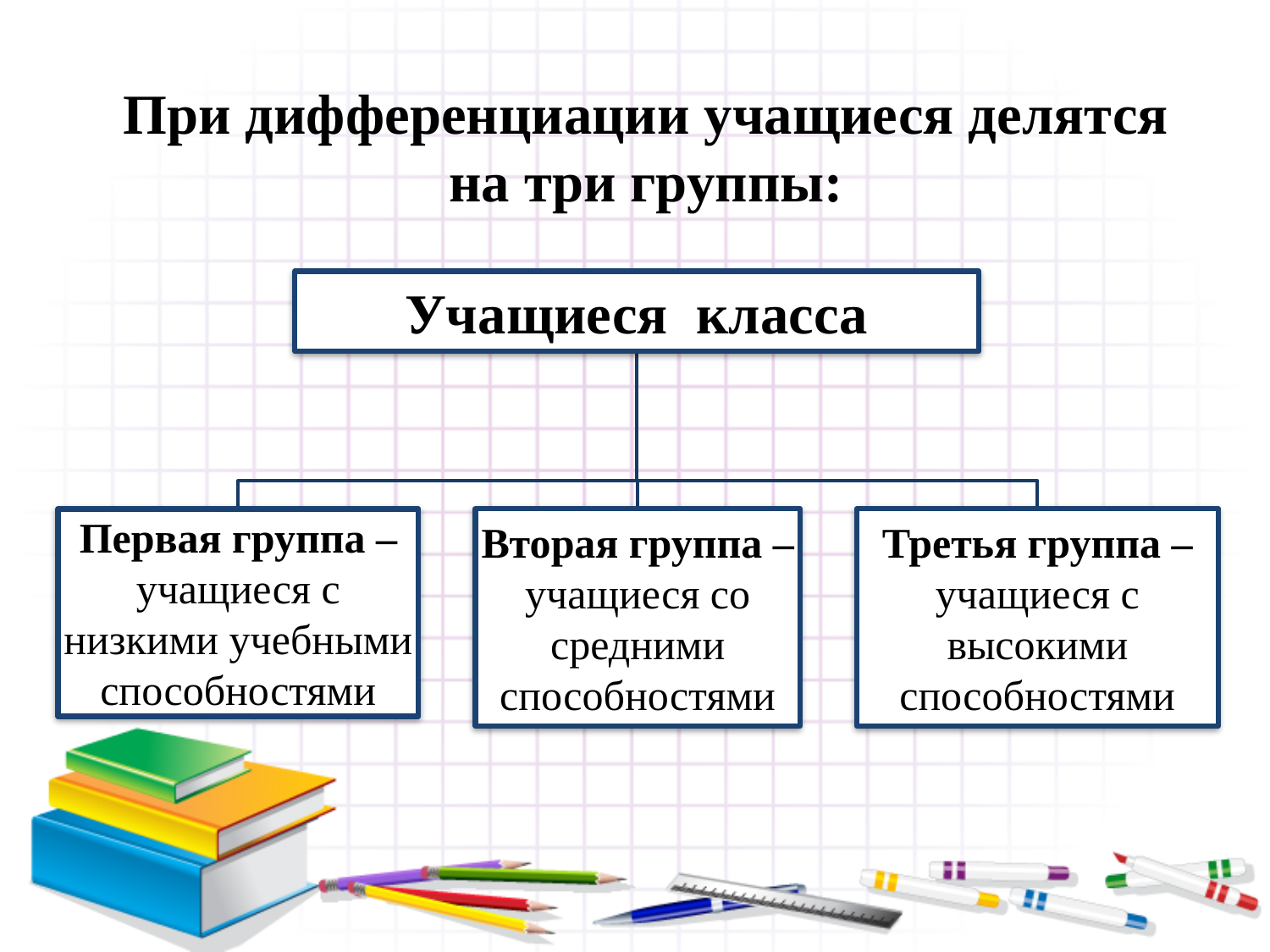

# При дифференциации учащиеся делятся на три группы:
Учащиеся  класса
Первая группа –
учащиеся с низкими учебными способностями
Вторая группа –
учащиеся со средними способностями
Третья группа –
учащиеся с высокими способностями